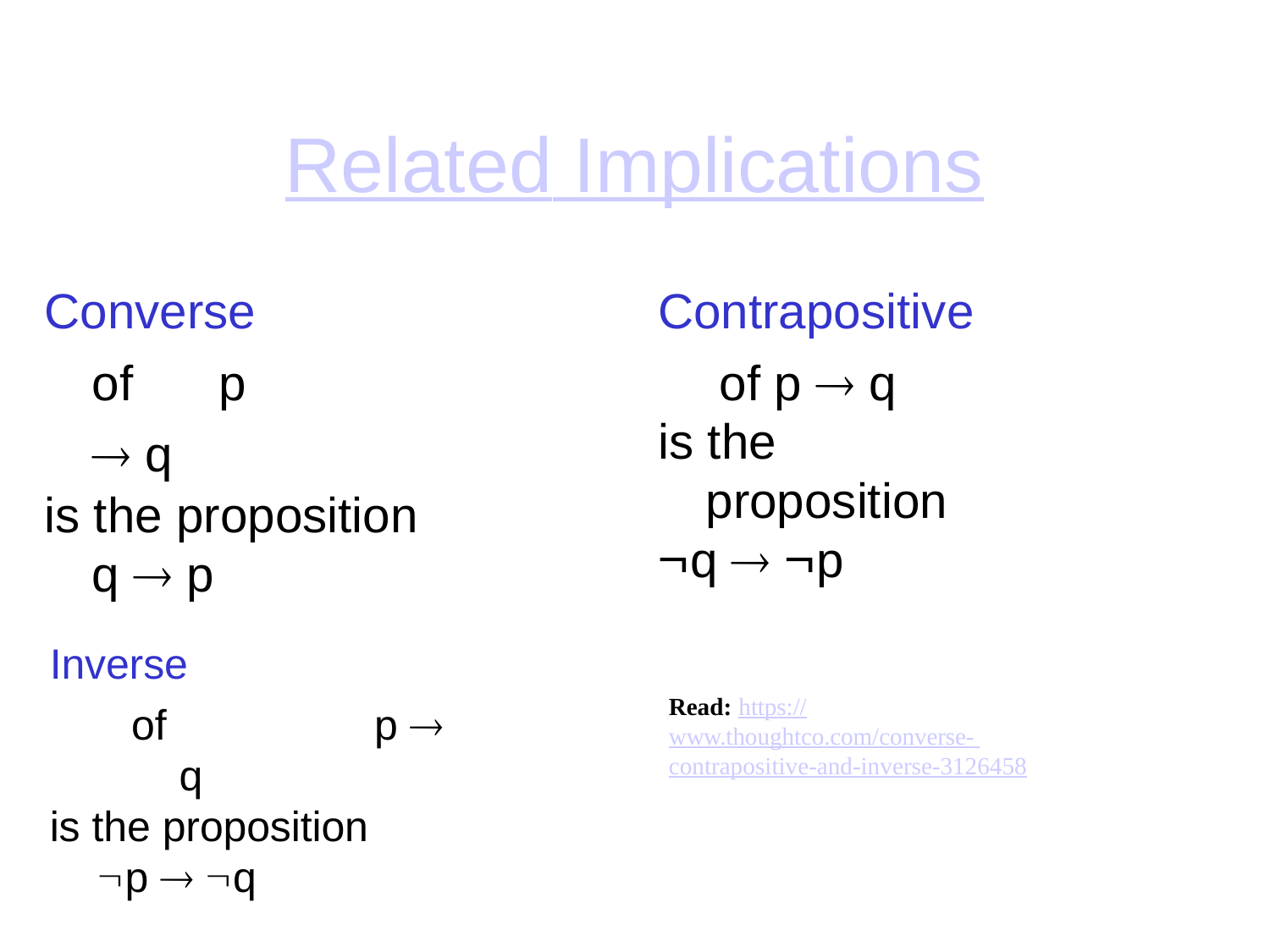

# Related Implications
Contrapositive  of p → q
is the proposition
¬q → ¬p
Converse  of	p → q
is the proposition  q → p
Inverse
of	p → q
is the proposition
¬p → ¬q
Read: https://www.thoughtco.com/converse-  contrapositive-and-inverse-3126458